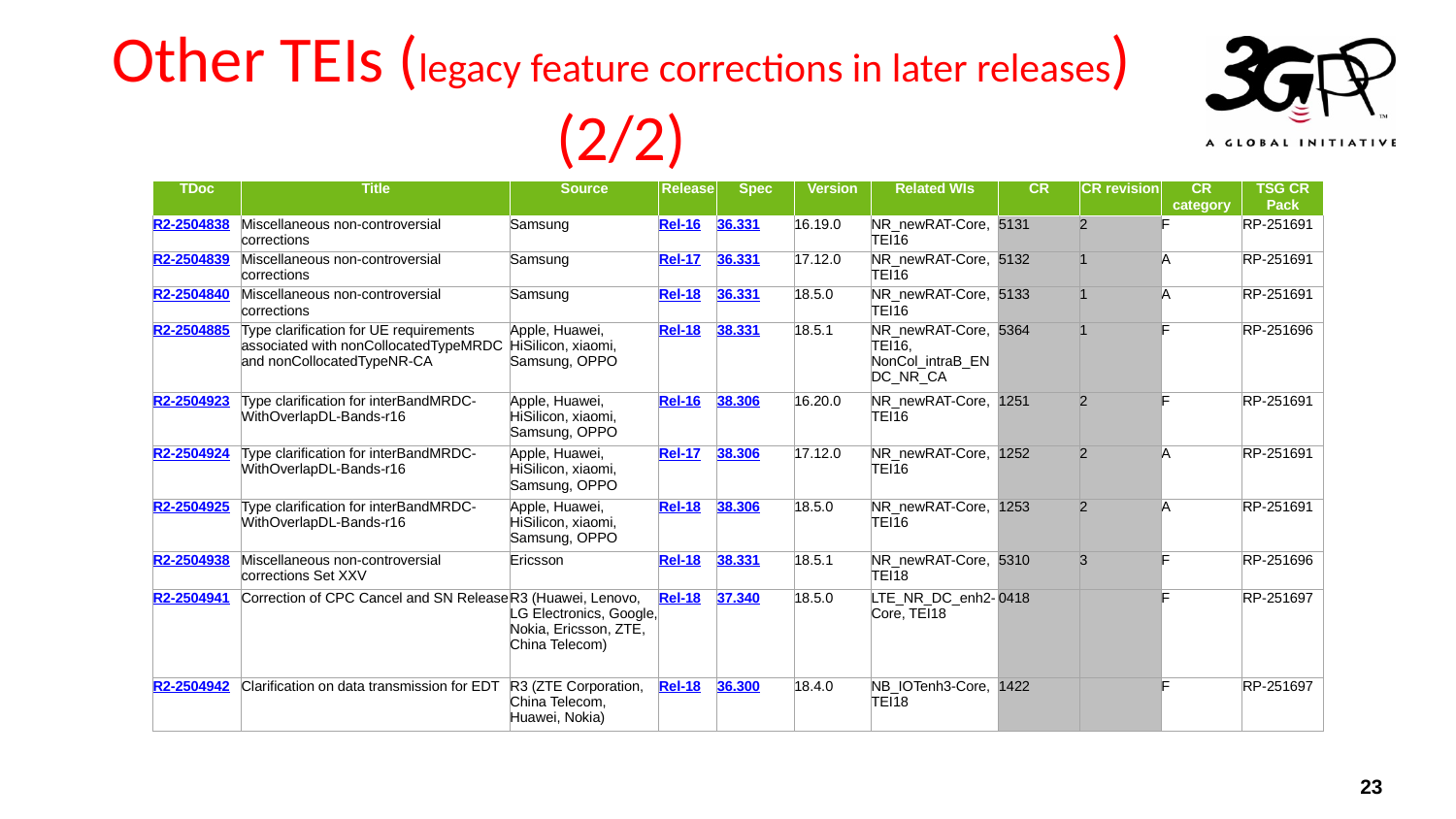

# Other TEIs (legacy feature corrections in later releases) (2/2)
| TDoc | Title | Source | Release | Spec | Version | Related WIs | CR | CR revision | CR category | TSG CR Pack |
| --- | --- | --- | --- | --- | --- | --- | --- | --- | --- | --- |
| R2-2504838 | Miscellaneous non-controversial corrections | Samsung | Rel-16 | 36.331 | 16.19.0 | NR\_newRAT-Core, TEI16 | 5131 | 2 | F | RP-251691 |
| R2-2504839 | Miscellaneous non-controversial corrections | Samsung | Rel-17 | 36.331 | 17.12.0 | NR\_newRAT-Core, TEI16 | 5132 | 1 | A | RP-251691 |
| R2-2504840 | Miscellaneous non-controversial corrections | Samsung | Rel-18 | 36.331 | 18.5.0 | NR\_newRAT-Core, TEI16 | 5133 | 1 | A | RP-251691 |
| R2-2504885 | Type clarification for UE requirements associated with nonCollocatedTypeMRDC and nonCollocatedTypeNR-CA | Apple, Huawei, HiSilicon, xiaomi, Samsung, OPPO | Rel-18 | 38.331 | 18.5.1 | NR\_newRAT-Core, TEI16, NonCol\_intraB\_ENDC\_NR\_CA | 5364 | 1 | F | RP-251696 |
| R2-2504923 | Type clarification for interBandMRDC-WithOverlapDL-Bands-r16 | Apple, Huawei, HiSilicon, xiaomi, Samsung, OPPO | Rel-16 | 38.306 | 16.20.0 | NR\_newRAT-Core, TEI16 | 1251 | 2 | F | RP-251691 |
| R2-2504924 | Type clarification for interBandMRDC-WithOverlapDL-Bands-r16 | Apple, Huawei, HiSilicon, xiaomi, Samsung, OPPO | Rel-17 | 38.306 | 17.12.0 | NR\_newRAT-Core, TEI16 | 1252 | 2 | A | RP-251691 |
| R2-2504925 | Type clarification for interBandMRDC-WithOverlapDL-Bands-r16 | Apple, Huawei, HiSilicon, xiaomi, Samsung, OPPO | Rel-18 | 38.306 | 18.5.0 | NR\_newRAT-Core, TEI16 | 1253 | 2 | A | RP-251691 |
| R2-2504938 | Miscellaneous non-controversial corrections Set XXV | Ericsson | Rel-18 | 38.331 | 18.5.1 | NR\_newRAT-Core, TEI18 | 5310 | 3 | F | RP-251696 |
| R2-2504941 | Correction of CPC Cancel and SN Release | R3 (Huawei, Lenovo, LG Electronics, Google, Nokia, Ericsson, ZTE, China Telecom) | Rel-18 | 37.340 | 18.5.0 | LTE\_NR\_DC\_enh2-Core, TEI18 | 0418 |  | F | RP-251697 |
| R2-2504942 | Clarification on data transmission for EDT | R3 (ZTE Corporation, China Telecom, Huawei, Nokia) | Rel-18 | 36.300 | 18.4.0 | NB\_IOTenh3-Core, TEI18 | 1422 |  | F | RP-251697 |